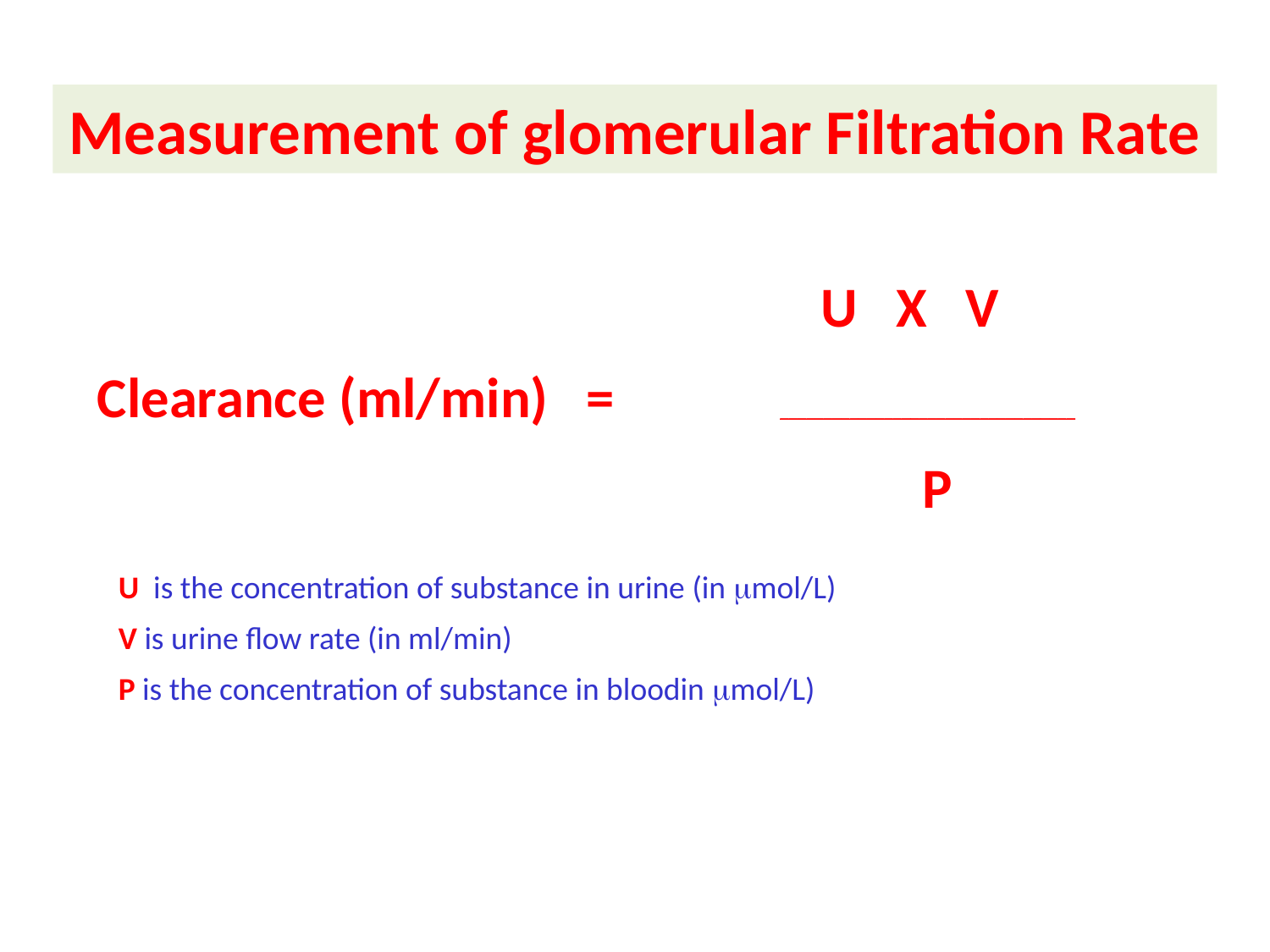

Measurement of glomerular Filtration Rate
# U   X   V
Clearance (ml/min)   =             __________________________________
                                                                 P
U  is the concentration of substance in urine (in μmol/L)
V is urine flow rate (in ml/min)
P is the concentration of substance in bloodin μmol/L)